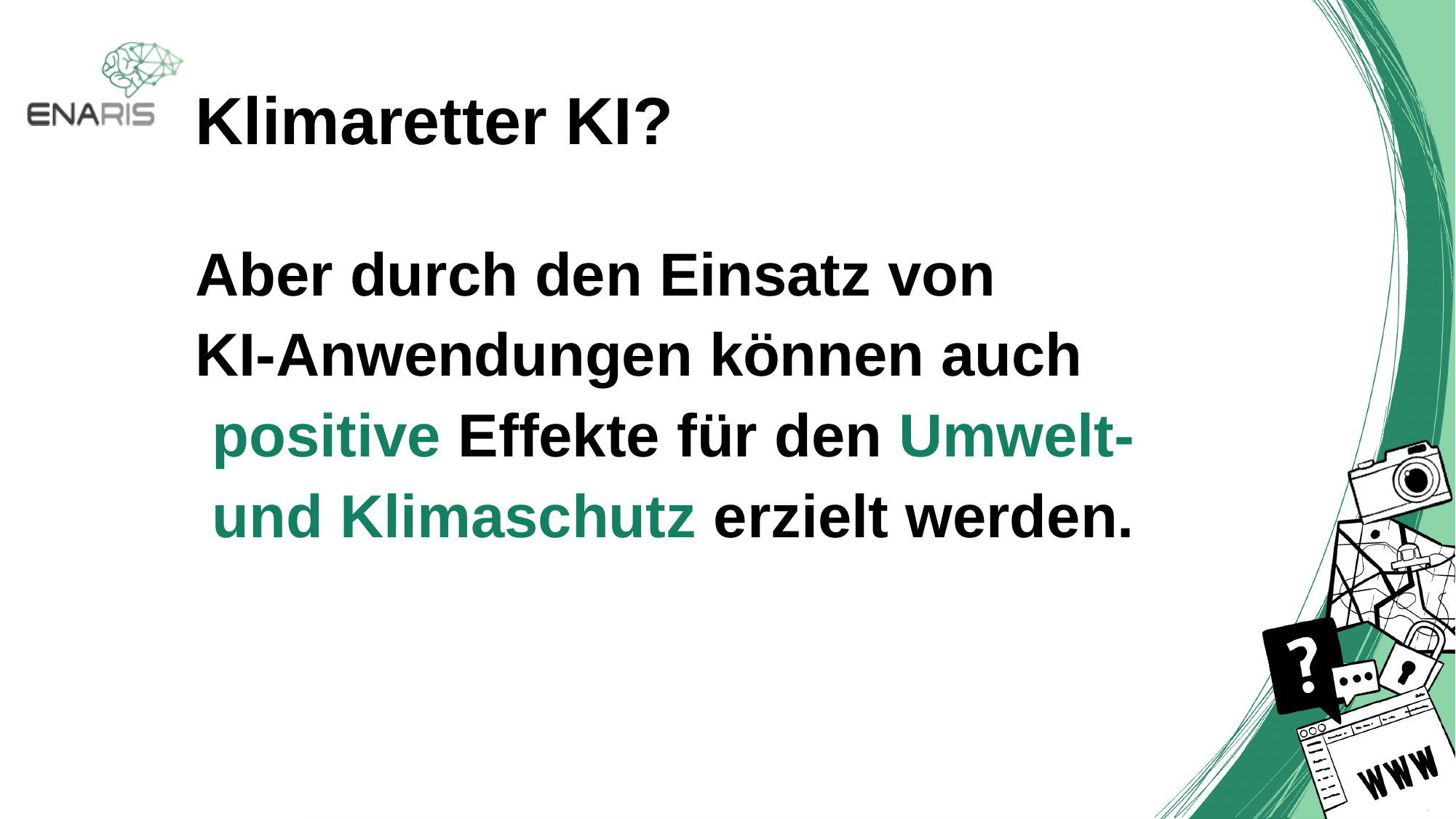

# Klimaretter KI?
Aber durch den Einsatz von
KI-Anwendungen können auch
 positive Effekte für den Umwelt-
 und Klimaschutz erzielt werden.